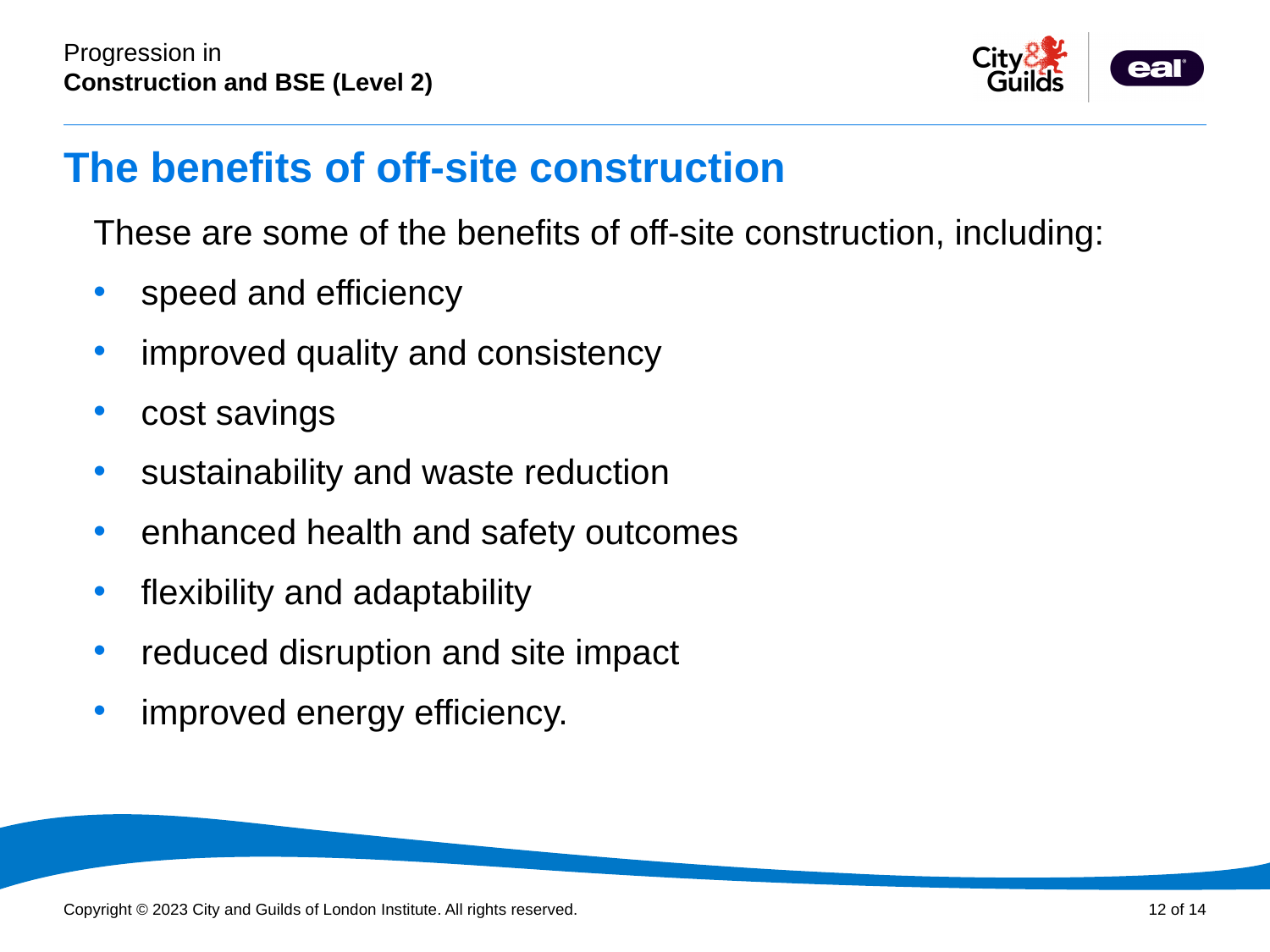

# The benefits of off-site construction
These are some of the benefits of off-site construction, including:
speed and efficiency
improved quality and consistency
cost savings
sustainability and waste reduction
enhanced health and safety outcomes
flexibility and adaptability
reduced disruption and site impact
improved energy efficiency.